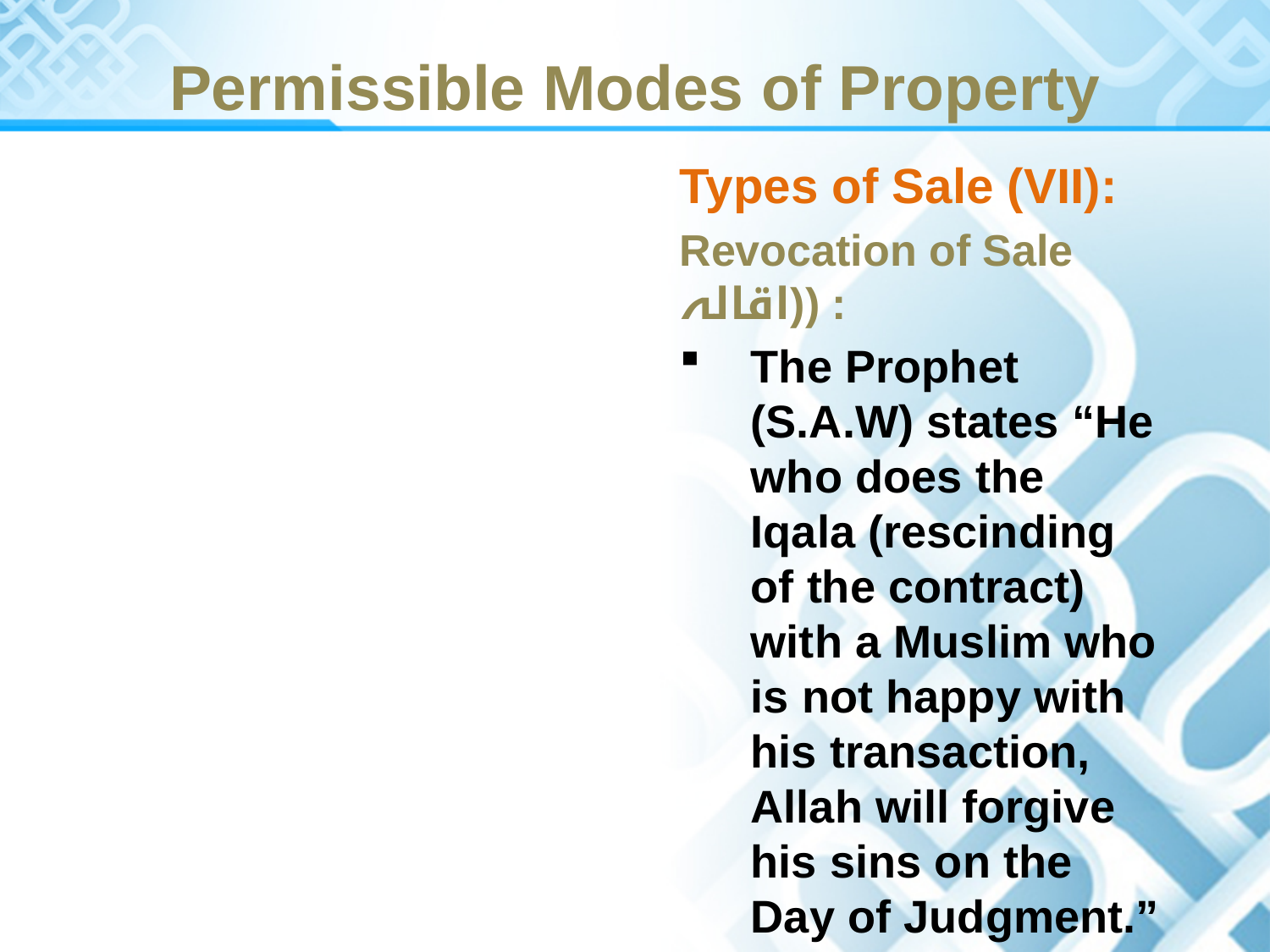

Permissible Modes of Property
Types of Sale (VII):
Revocation of Sale اقالہ)) :
The Prophet (S.A.W) states “He who does the Iqala (rescinding of the contract) with a Muslim who is not happy with his transaction, Allah will forgive his sins on the Day of Judgment.”